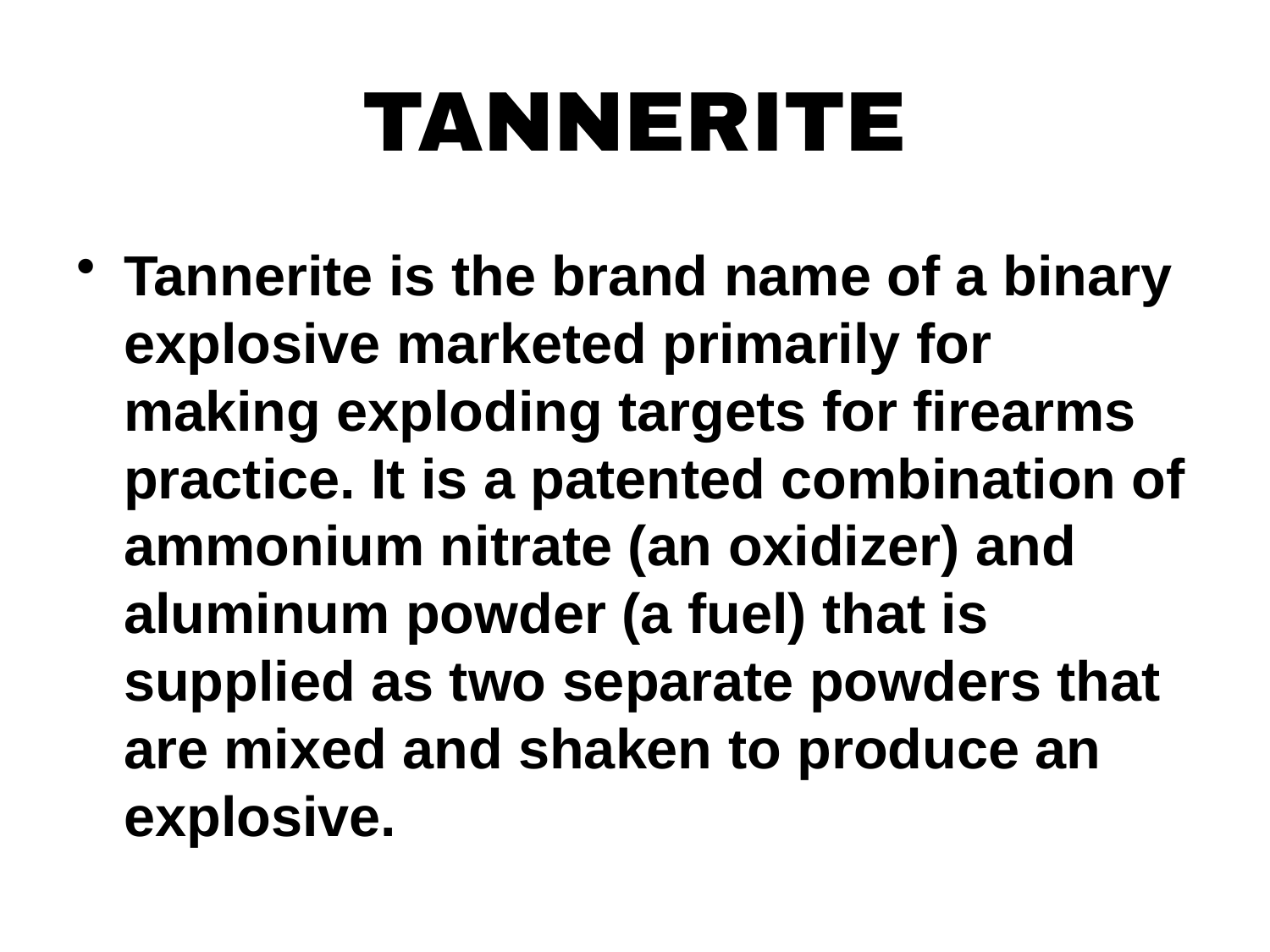

# TANNERITE
Tannerite is the brand name of a binary explosive marketed primarily for making exploding targets for firearms practice. It is a patented combination of ammonium nitrate (an oxidizer) and aluminum powder (a fuel) that is supplied as two separate powders that are mixed and shaken to produce an explosive.